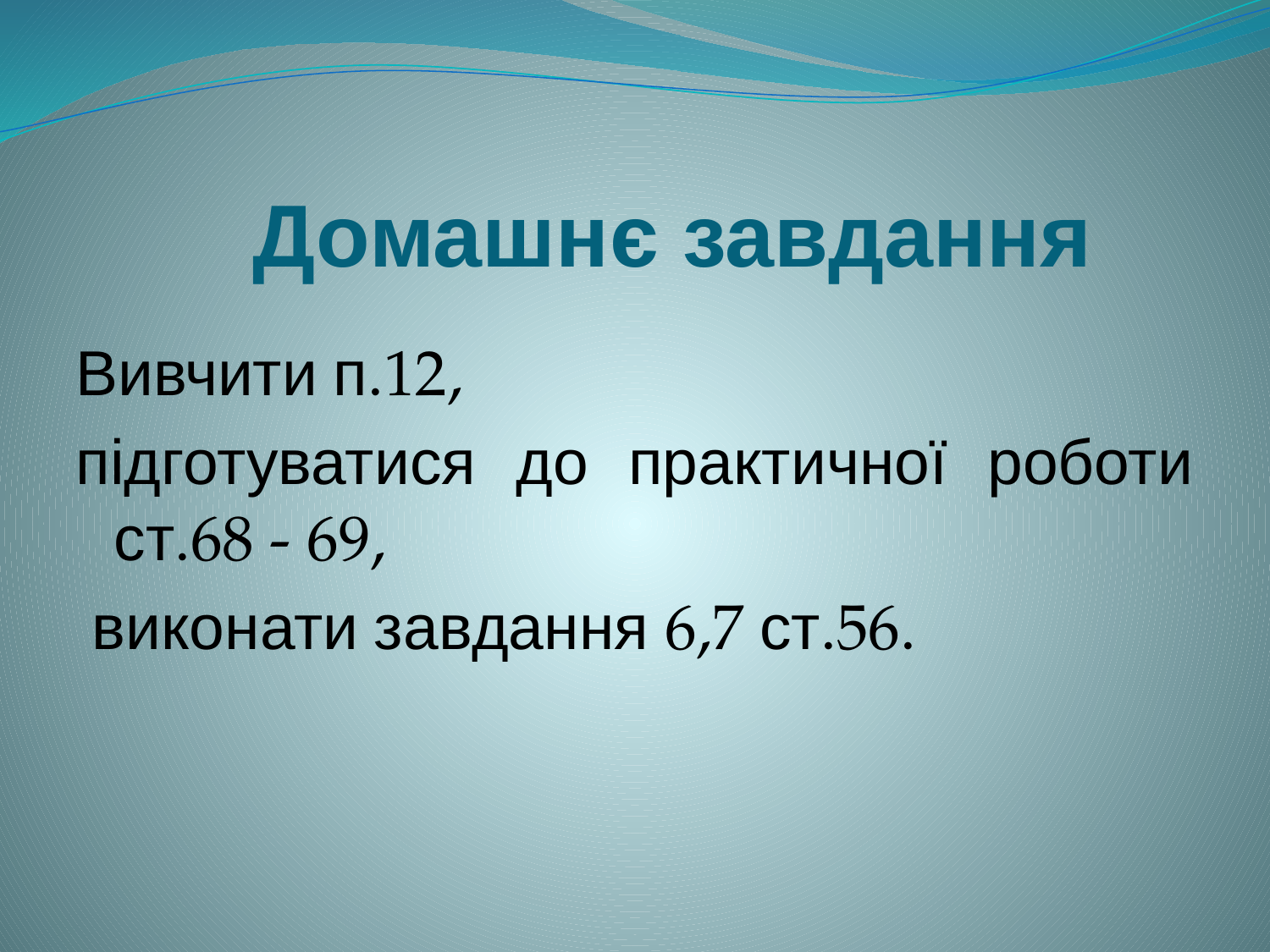

# Домашнє завдання
Вивчити п.12,
підготуватися до практичної роботи ст.68 - 69,
 виконати завдання 6,7 ст.56.